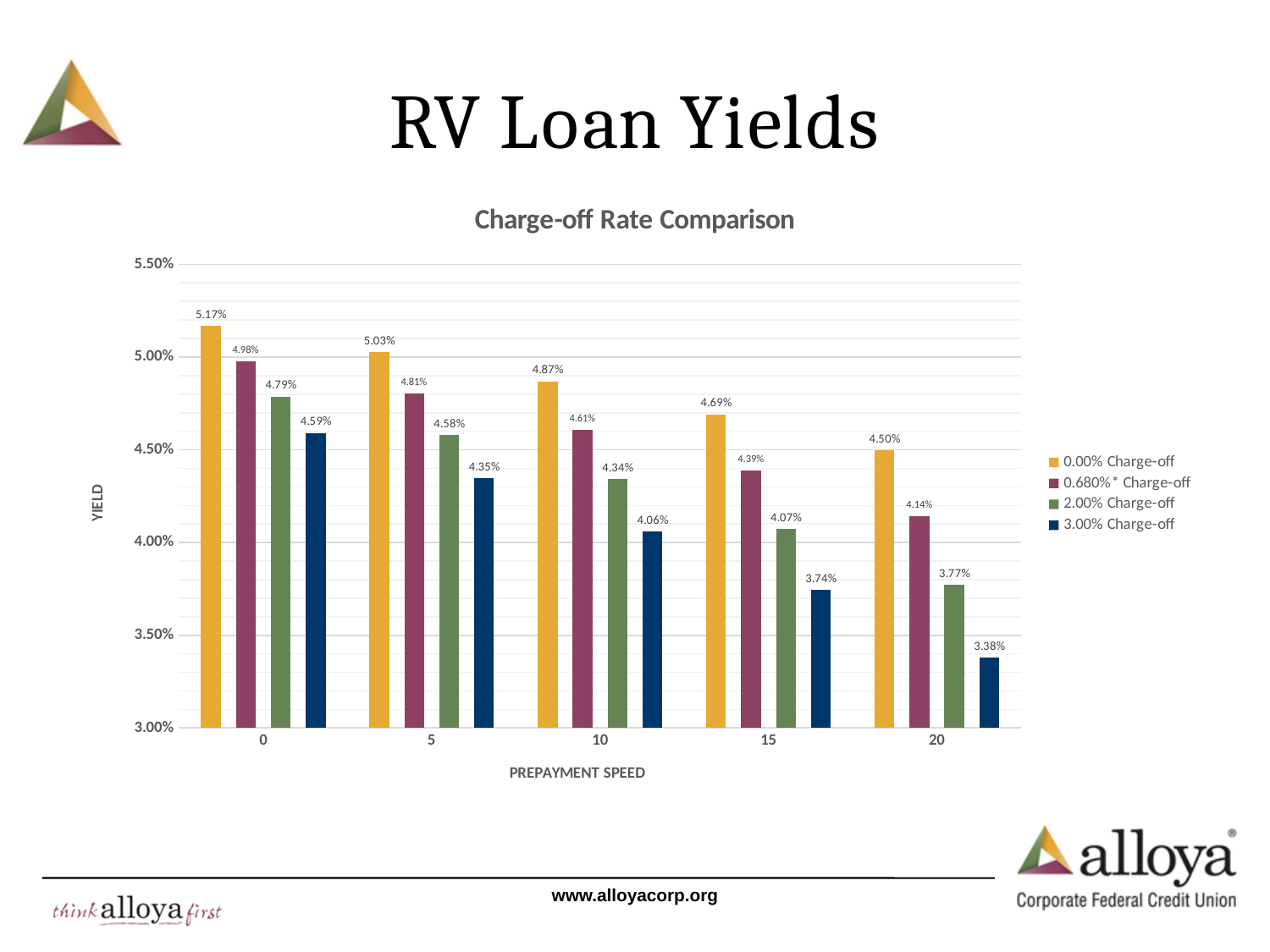

# RV Loan Yields

### Chart: Charge-off Rate Comparison

| Category | 0.00% Charge-off | 0.680%* Charge-off | 2.00% Charge-off | 3.00% Charge-off |
|---|---|---|---|---|
| 0 | 0.05166396398282382 | 0.049789812211893894 | 0.04787343064877083 | 0.045913782497442 |
| 5 | 0.05025428580606006 | 0.048051228905227665 | 0.04578114195817687 | 0.04345585726797761 |
| 10 | 0.04867598721403228 | 0.046090229546008644 | 0.04341554016021511 | 0.040595202265094804 |
| 15 | 0.04691965816740667 | 0.043890335998624484 | 0.04073196084290002 | 0.03744078629410871 |
| 20 | 0.04497584508459705 | 0.04143536315371006 | 0.03770414365947609 | 0.03379845988645858 |